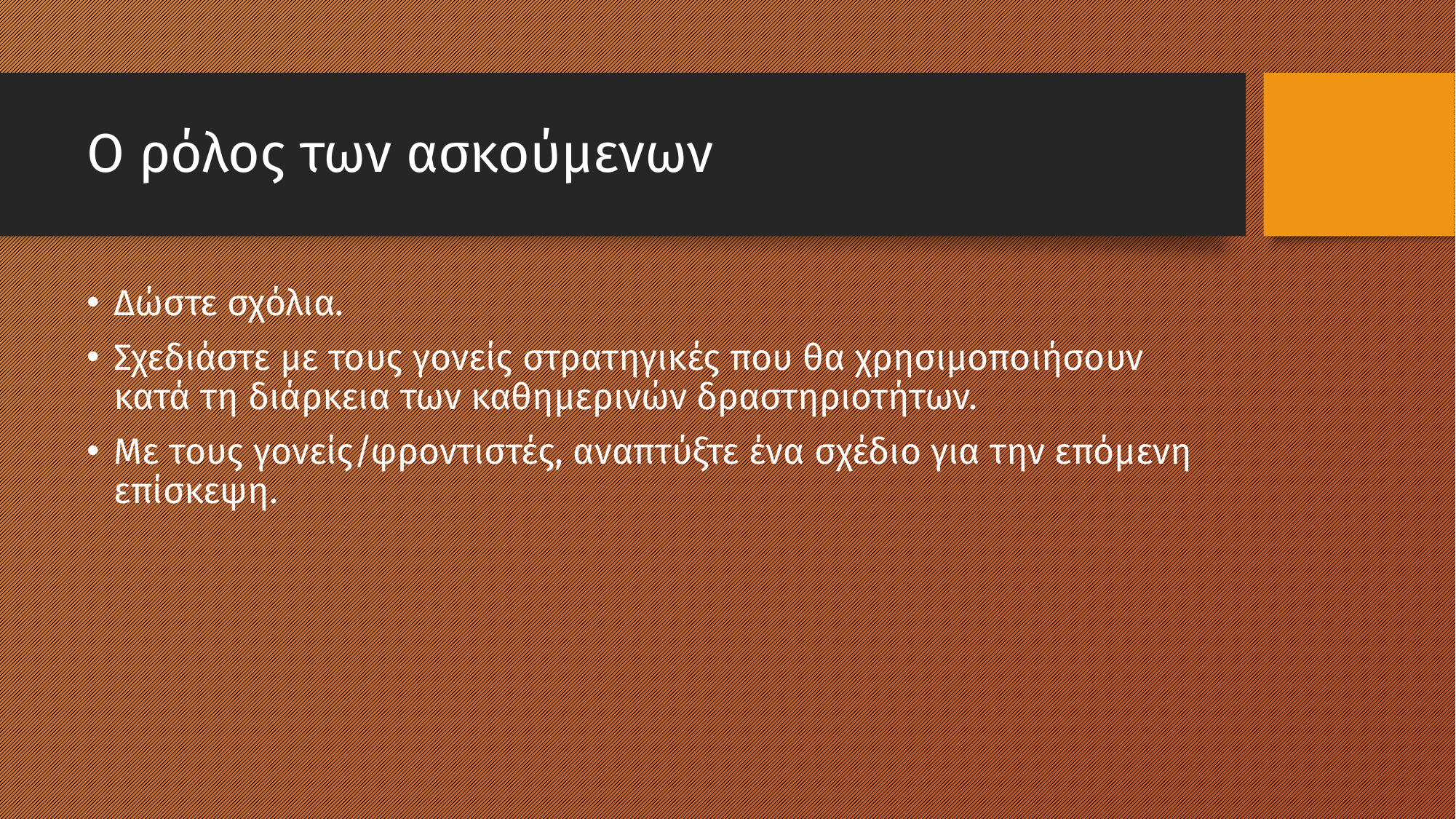

# Ο ρόλος των ασκούμενων
Δώστε σχόλια.
Σχεδιάστε με τους γονείς στρατηγικές που θα χρησιμοποιήσουν κατά τη διάρκεια των καθημερινών δραστηριοτήτων.
Με τους γονείς/φροντιστές, αναπτύξτε ένα σχέδιο για την επόμενη επίσκεψη.